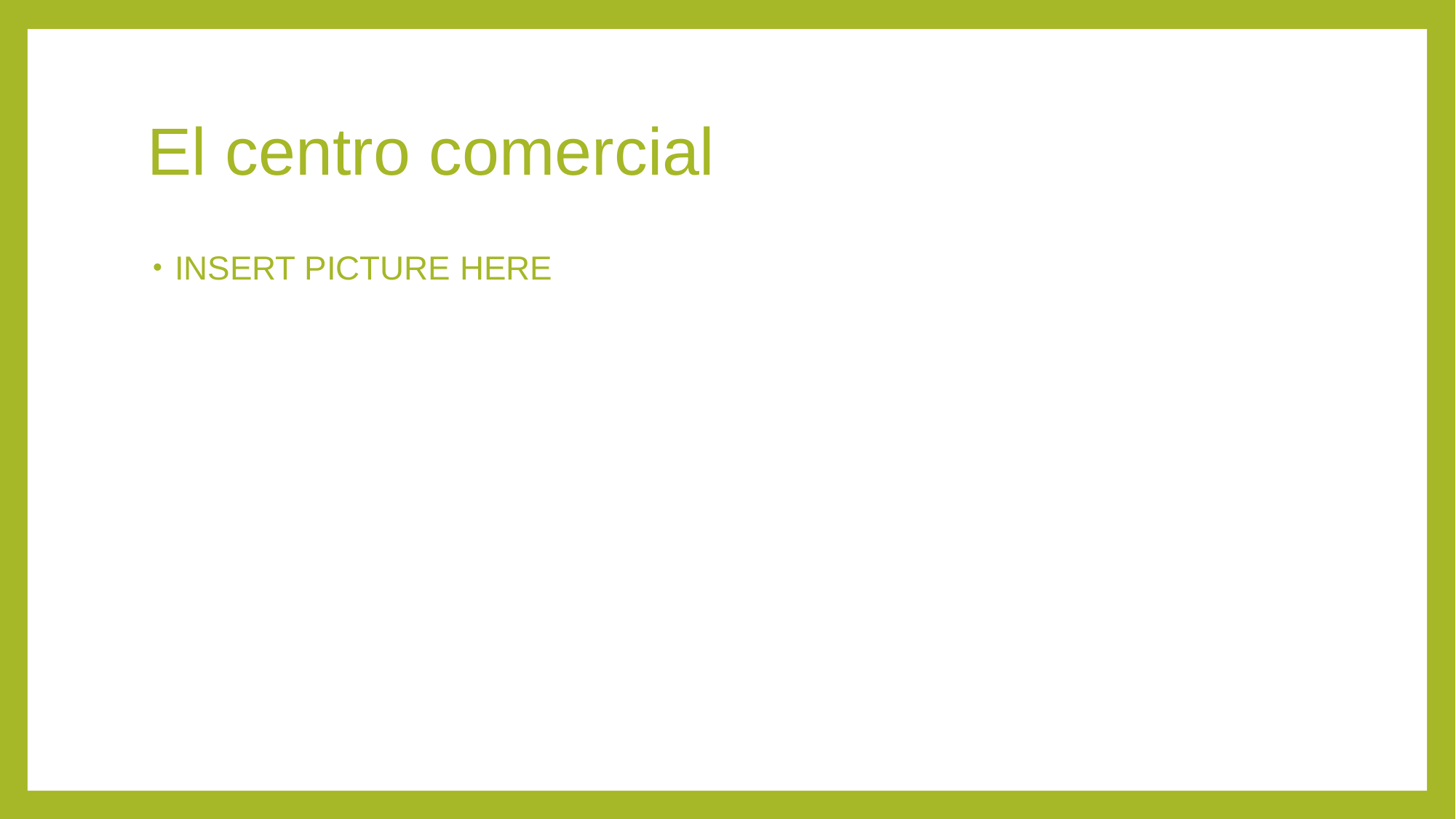

# El centro comercial
INSERT PICTURE HERE